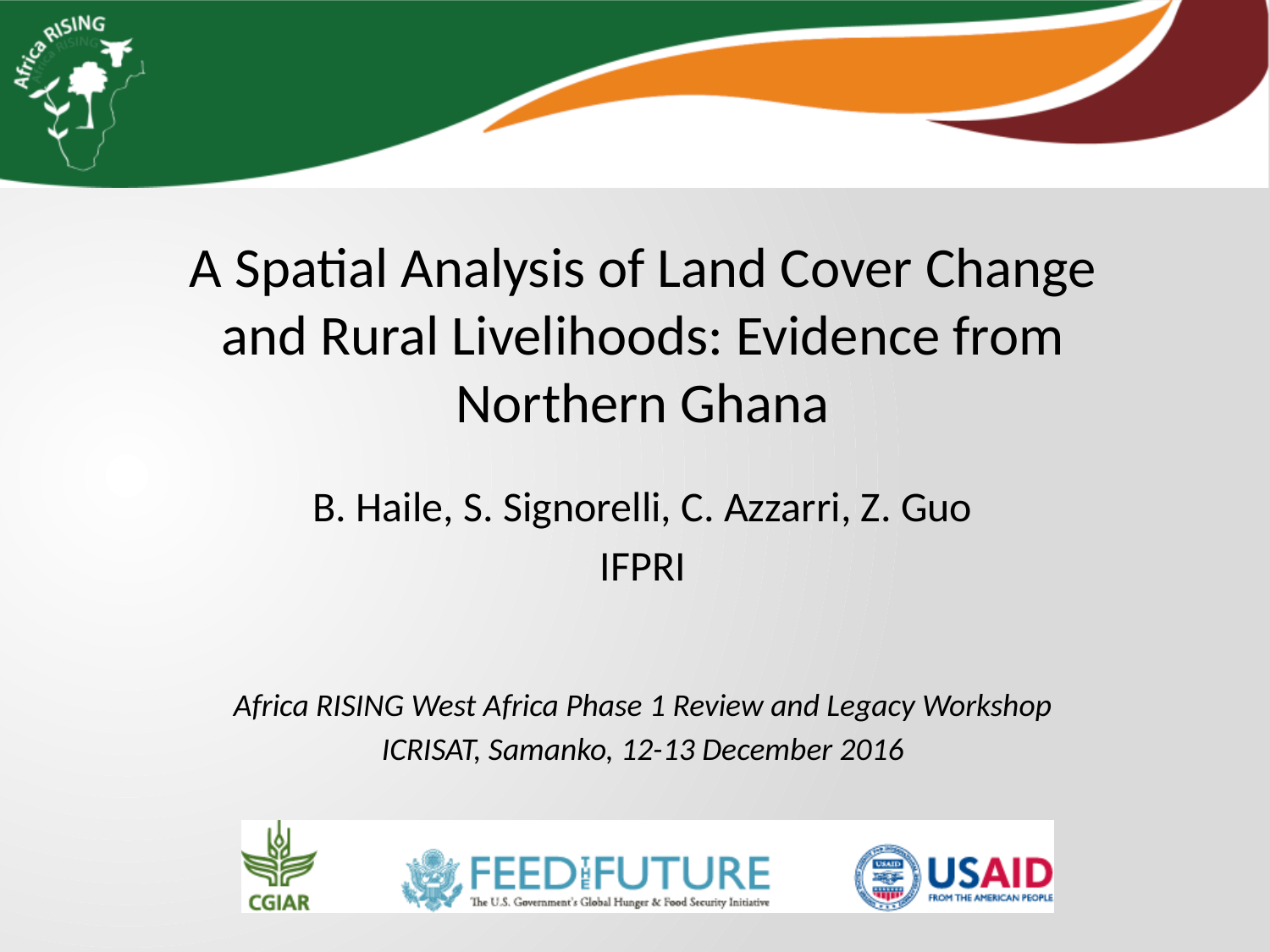

A Spatial Analysis of Land Cover Change and Rural Livelihoods: Evidence from Northern Ghana
B. Haile, S. Signorelli, C. Azzarri, Z. Guo
IFPRI

Africa RISING West Africa Phase 1 Review and Legacy Workshop
ICRISAT, Samanko, 12-13 December 2016